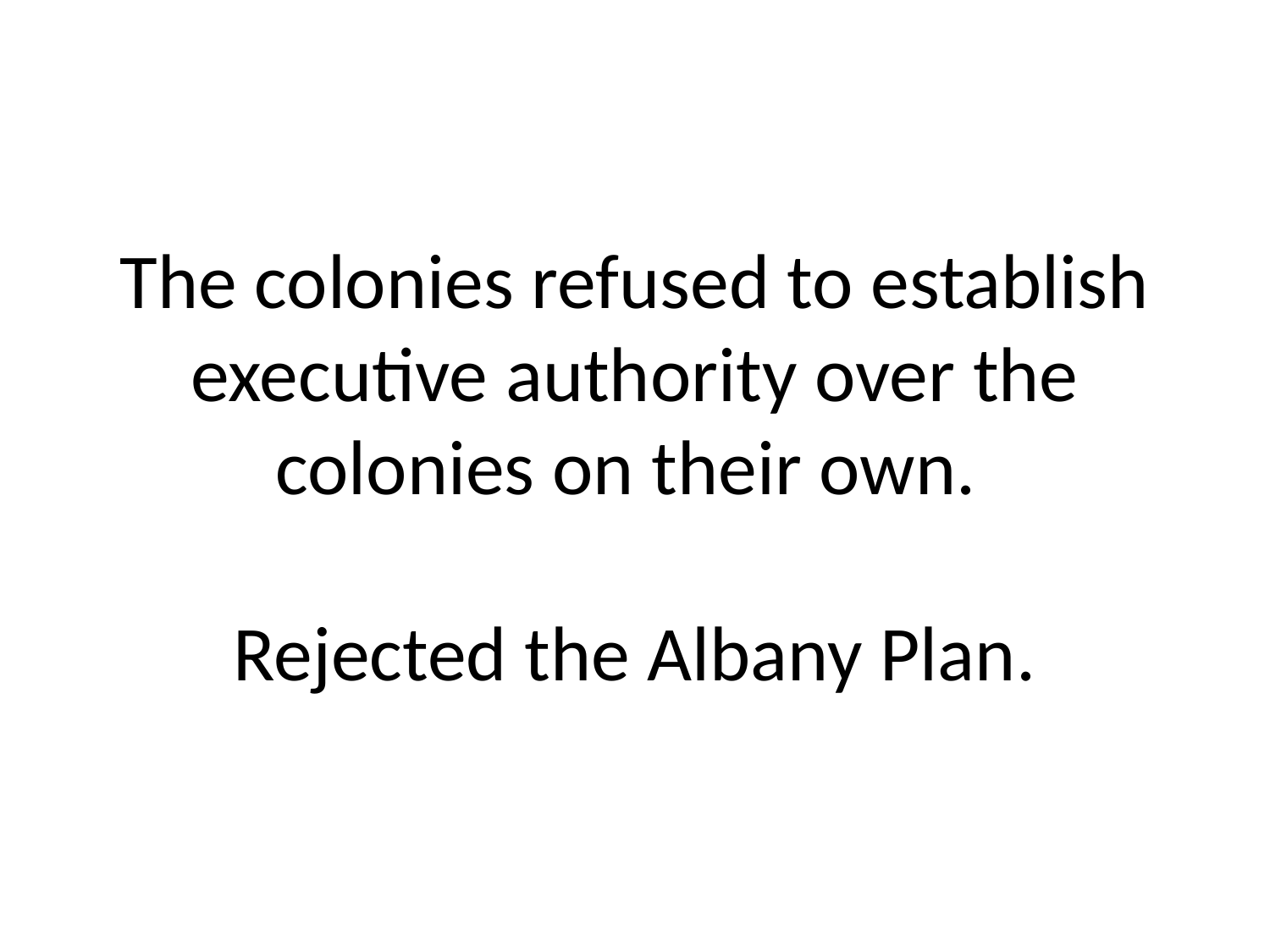

# The colonies refused to establish executive authority over the colonies on their own. Rejected the Albany Plan.